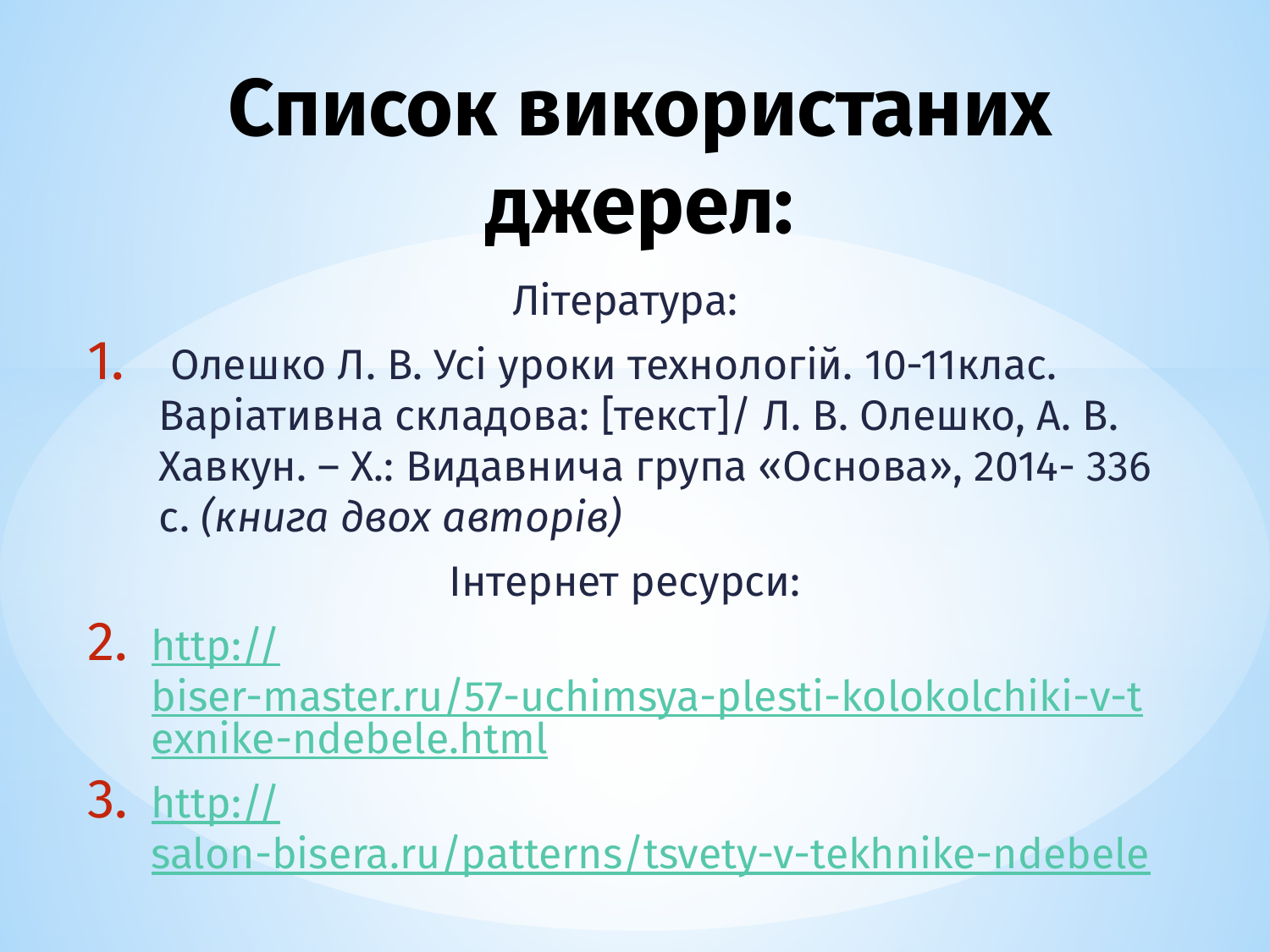

# Список використаних джерел:
Література:
 Олешко Л. В. Усі уроки технологій. 10-11клас. Варіативна складова: [текст]/ Л. В. Олешко, А. В. Хавкун. – Х.: Видавнича група «Основа», 2014- 336 с. (книга двох авторів)
Інтернет ресурси:
http://biser-master.ru/57-uchimsya-plesti-kolokolchiki-v-texnike-ndebele.html
http://salon-bisera.ru/patterns/tsvety-v-tekhnike-ndebele